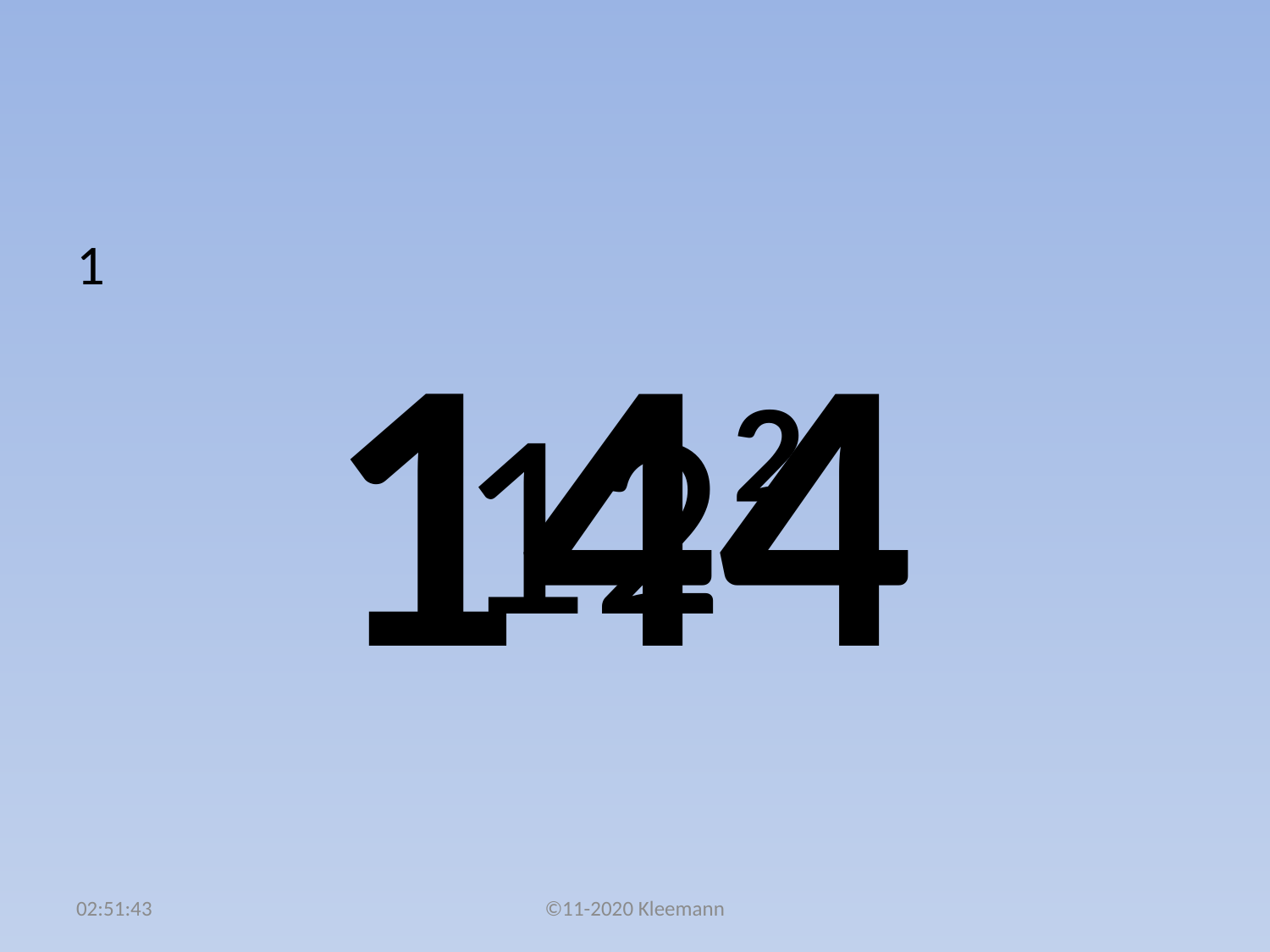

#
1
12²
144
02:51:43
©11-2020 Kleemann